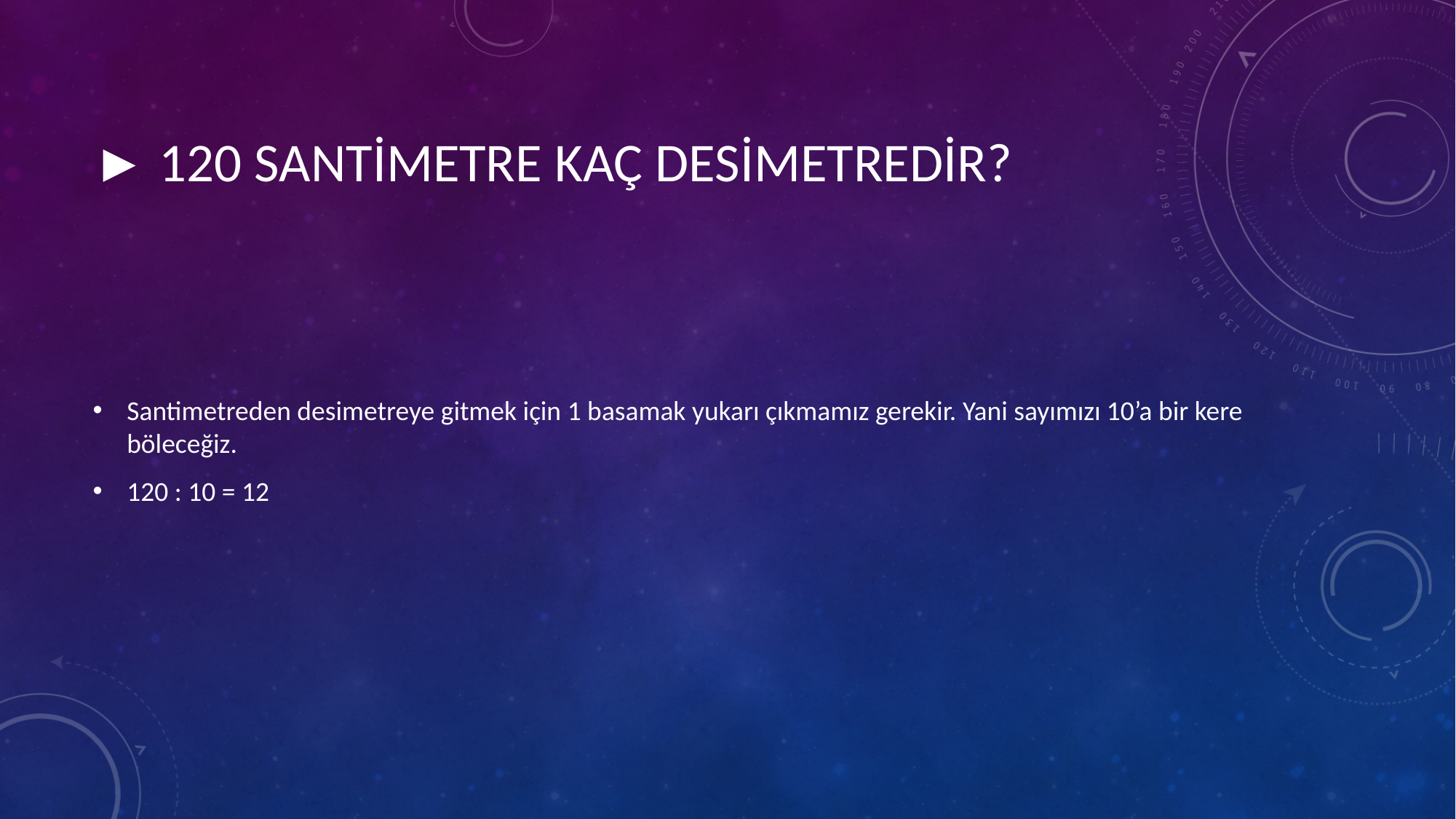

# ► 120 santimetre kaç desimetredir?
Santimetreden desimetreye gitmek için 1 basamak yukarı çıkmamız gerekir. Yani sayımızı 10’a bir kere böleceğiz.
120 : 10 = 12